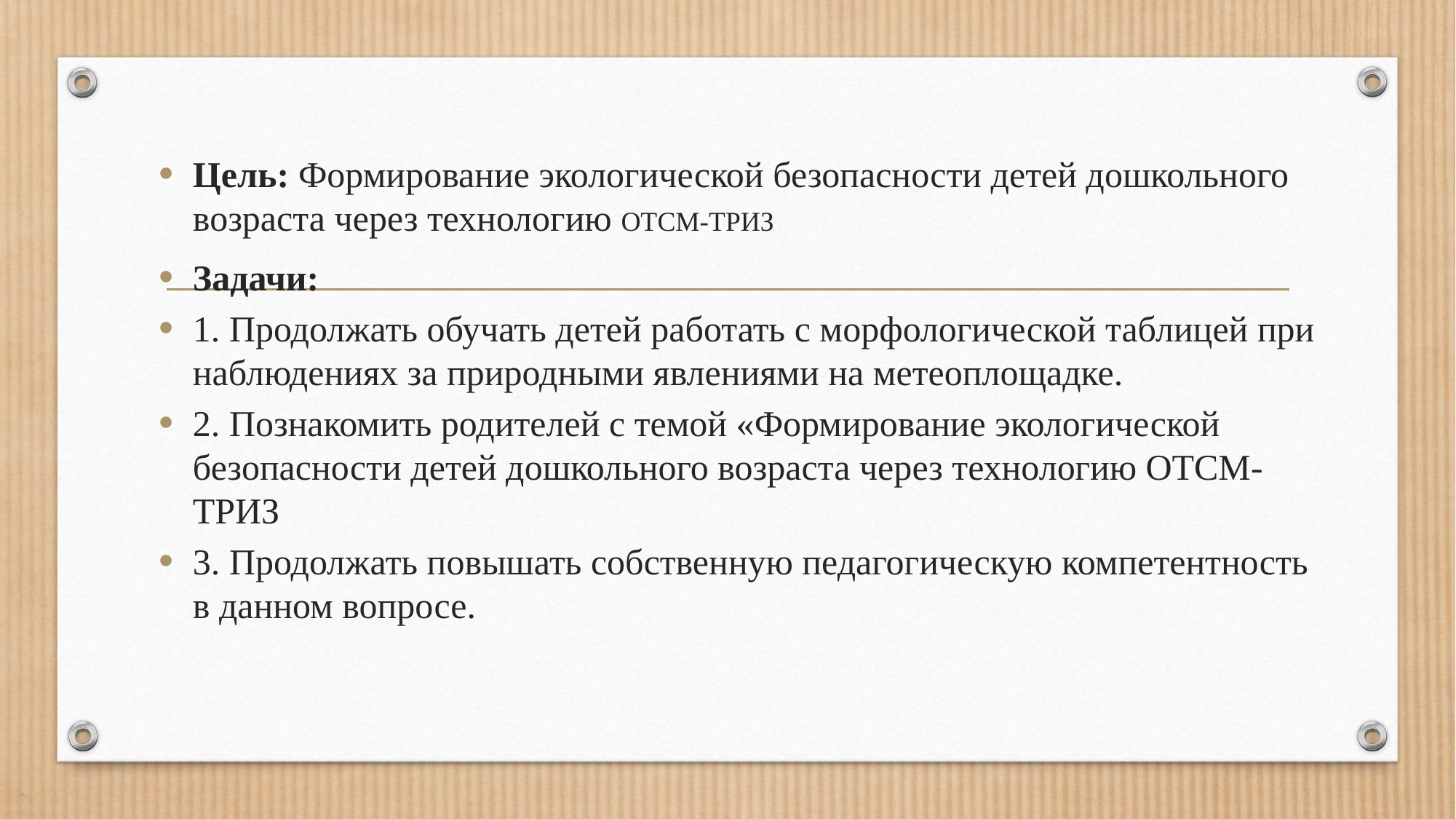

Цель: Формирование экологической безопасности детей дошкольного возраста через технологию ОТСМ-ТРИЗ
Задачи:
1. Продолжать обучать детей работать с морфологической таблицей при наблюдениях за природными явлениями на метеоплощадке.
2. Познакомить родителей с темой «Формирование экологической безопасности детей дошкольного возраста через технологию ОТСМ-ТРИЗ
3. Продолжать повышать собственную педагогическую компетентность в данном вопросе.